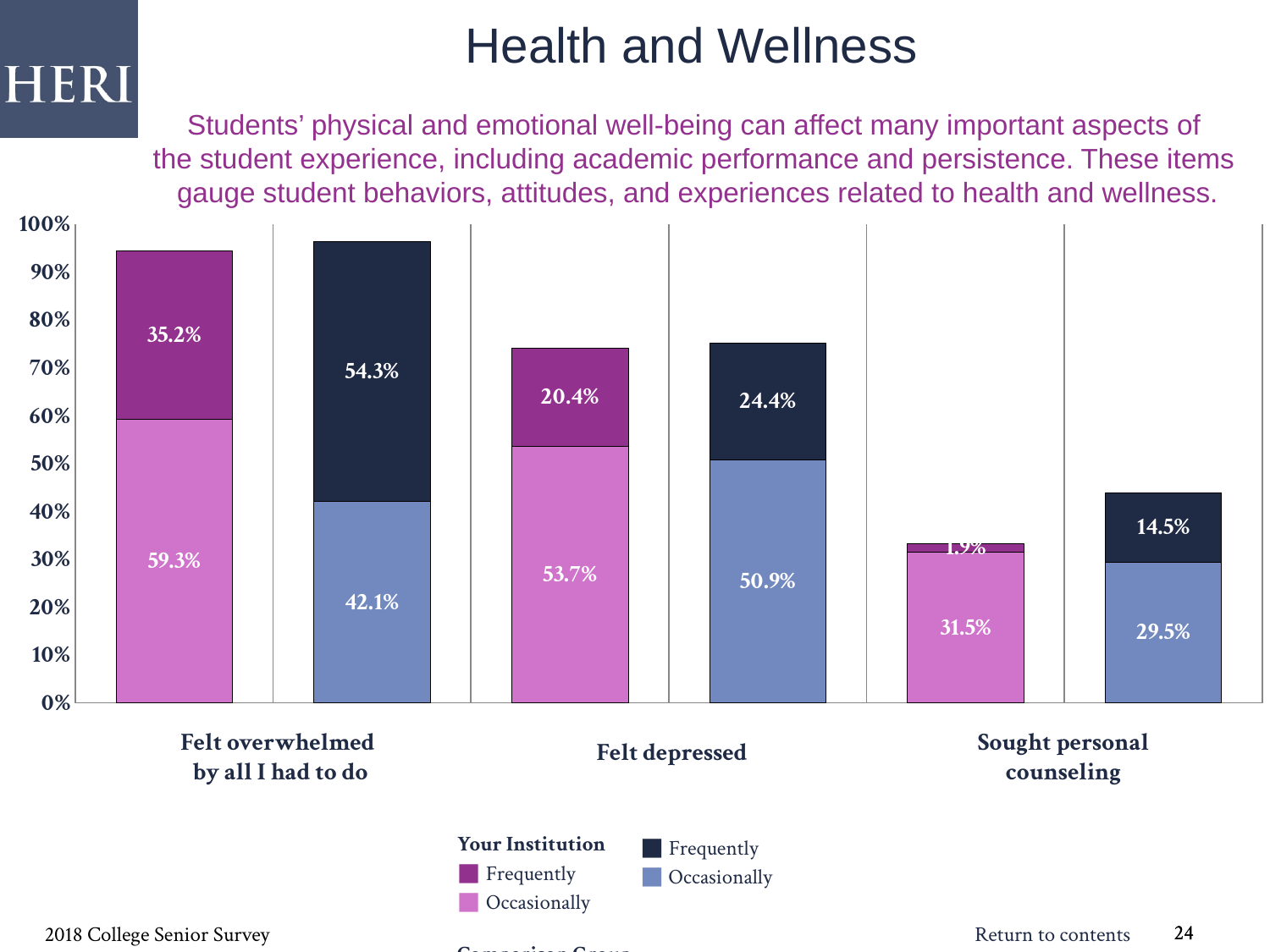

Health and Wellness
Students’ physical and emotional well-being can affect many important aspects of
the student experience, including academic performance and persistence. These items
gauge student behaviors, attitudes, and experiences related to health and wellness.

### Chart

| Category | occasionally | frequently |
|---|---|---|
| Felt overwhelmed by all I had to do | 0.593 | 0.352 |
| comp | 0.421 | 0.543 |
| Felt depressed | 0.537 | 0.204 |
| comp | 0.509 | 0.244 |
| Sought personal counseling | 0.315 | 0.019 |
| comp | 0.295 | 0.145 |
Felt overwhelmed
by all I had to do
Sought personal counseling
Felt depressed
Your Institution
■ Frequently
■ Occasionally

Comparison Group
■ Frequently
■ Occasionally

2018 College Senior Survey
24
24